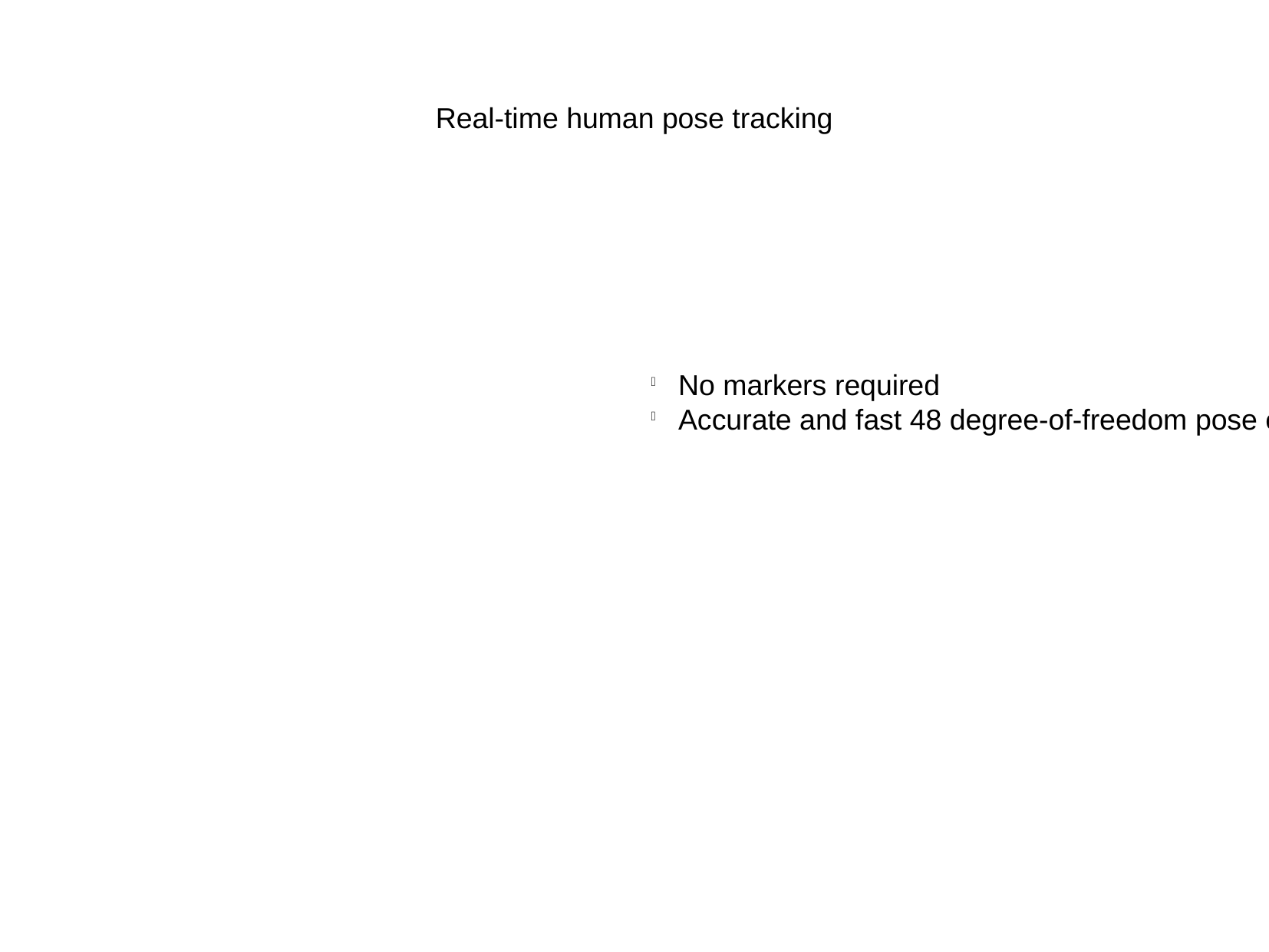

Real-time human pose tracking
No markers required
Accurate and fast 48 degree-of-freedom pose estimates